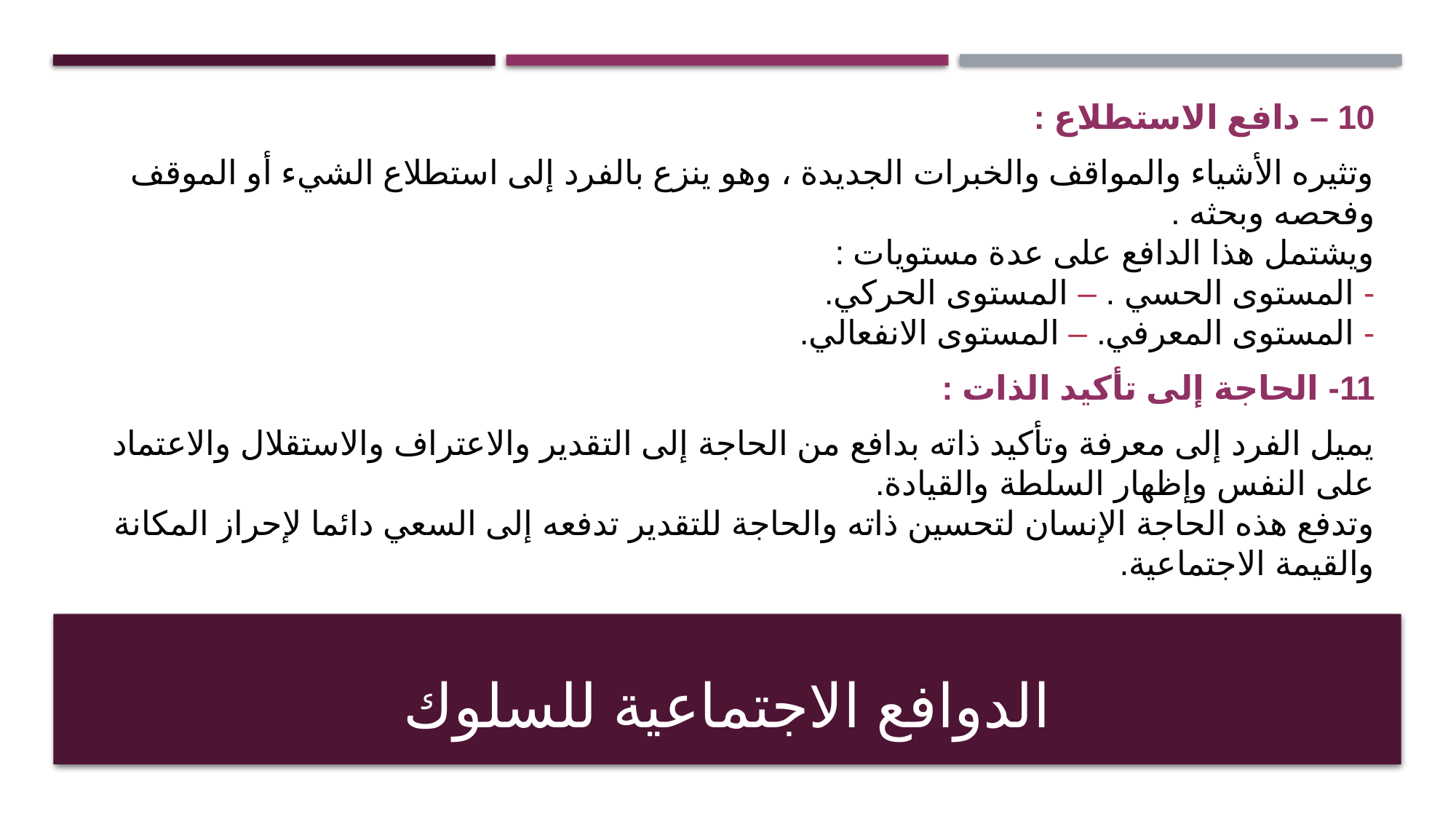

10 – دافع الاستطلاع :
وتثيره الأشياء والمواقف والخبرات الجديدة ، وهو ينزع بالفرد إلى استطلاع الشيء أو الموقف وفحصه وبحثه .
ويشتمل هذا الدافع على عدة مستويات :
- المستوى الحسي . – المستوى الحركي.
- المستوى المعرفي. – المستوى الانفعالي.
11- الحاجة إلى تأكيد الذات :
يميل الفرد إلى معرفة وتأكيد ذاته بدافع من الحاجة إلى التقدير والاعتراف والاستقلال والاعتماد على النفس وإظهار السلطة والقيادة.
وتدفع هذه الحاجة الإنسان لتحسين ذاته والحاجة للتقدير تدفعه إلى السعي دائما لإحراز المكانة والقيمة الاجتماعية.
# الدوافع الاجتماعية للسلوك